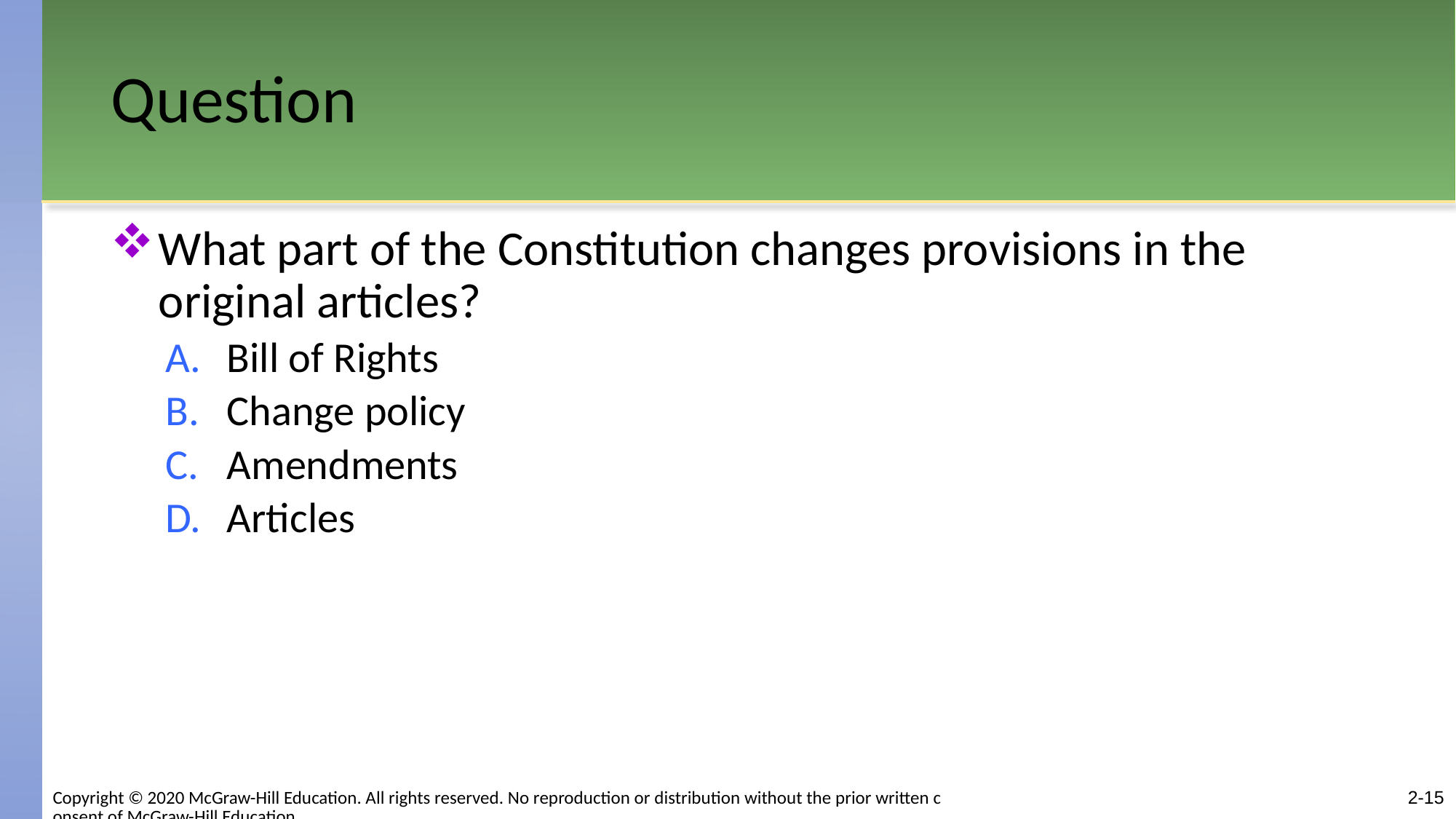

# Question
What part of the Constitution changes provisions in the original articles?
Bill of Rights
Change policy
Amendments
Articles
2-15
Copyright © 2020 McGraw-Hill Education. All rights reserved. No reproduction or distribution without the prior written consent of McGraw-Hill Education.